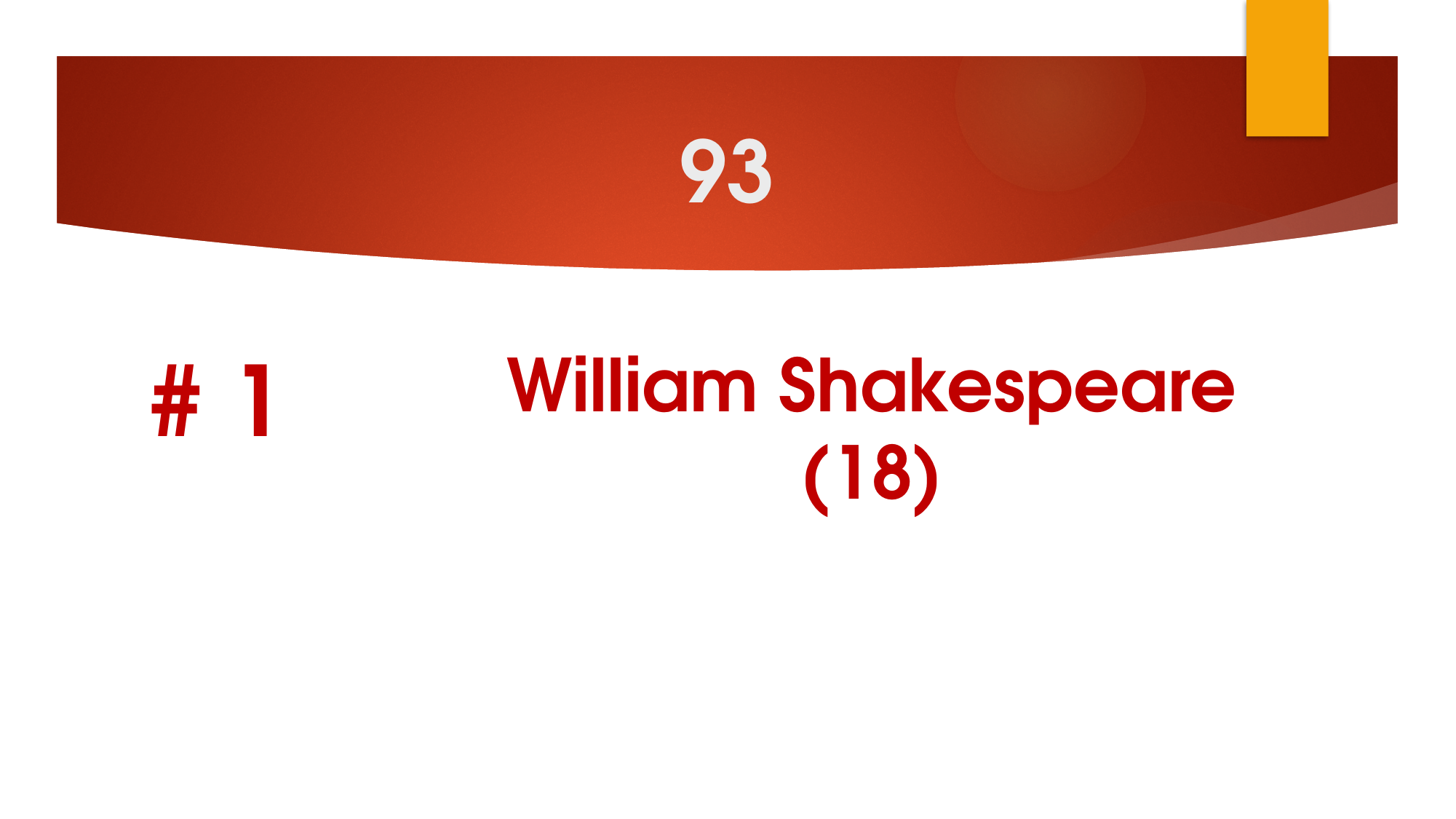

# 93
# 1
William Shakespeare (18)